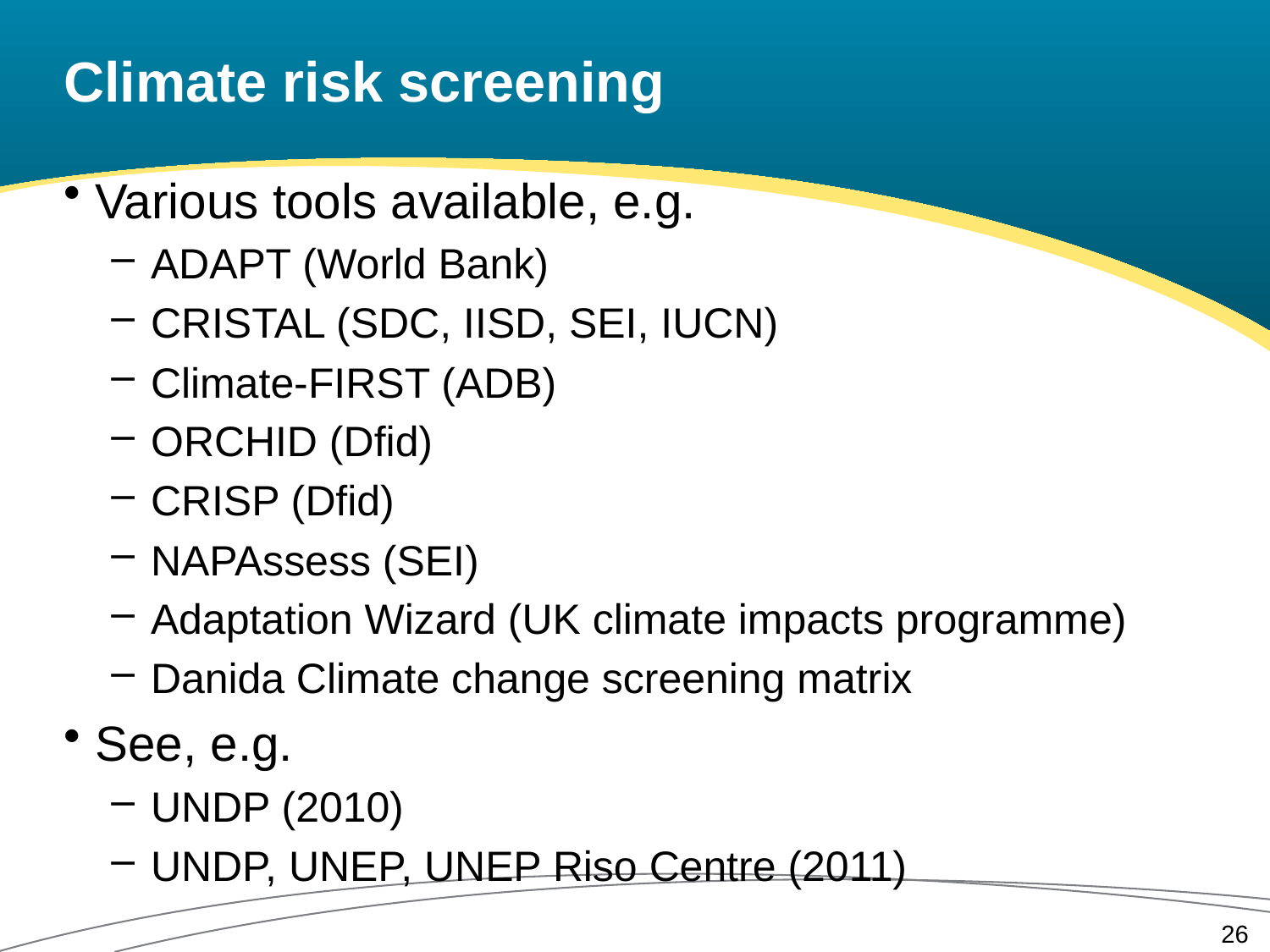

# Climate risk screening
Various tools available, e.g.
ADAPT (World Bank)
CRISTAL (SDC, IISD, SEI, IUCN)
Climate-FIRST (ADB)
ORCHID (Dfid)
CRISP (Dfid)
NAPAssess (SEI)
Adaptation Wizard (UK climate impacts programme)
Danida Climate change screening matrix
See, e.g.
UNDP (2010)
UNDP, UNEP, UNEP Riso Centre (2011)

26